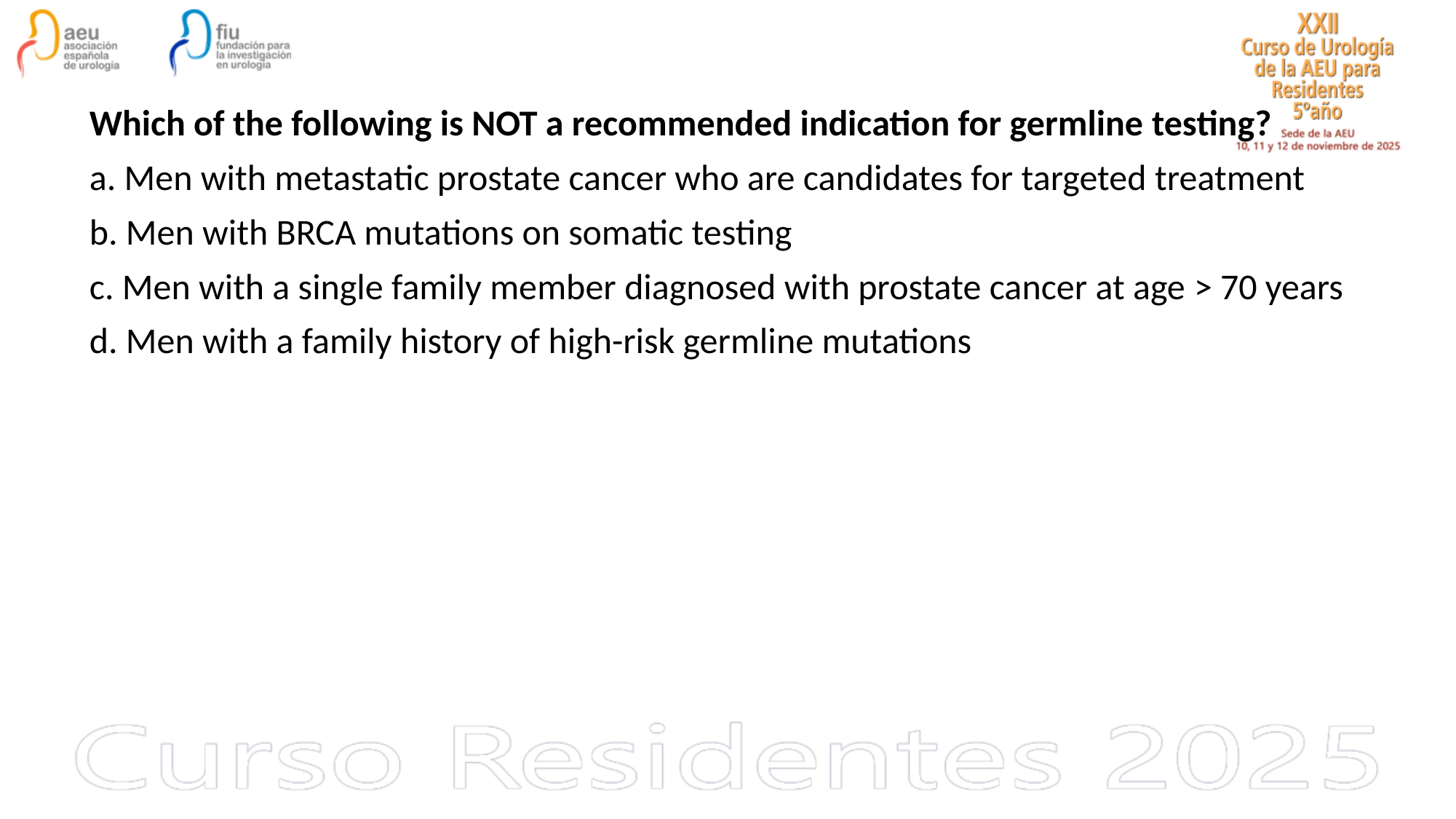

Which of the following is NOT a recommended indication for germline testing?
a. Men with metastatic prostate cancer who are candidates for targeted treatment
b. Men with BRCA mutations on somatic testing
c. Men with a single family member diagnosed with prostate cancer at age > 70 years
d. Men with a family history of high-risk germline mutations